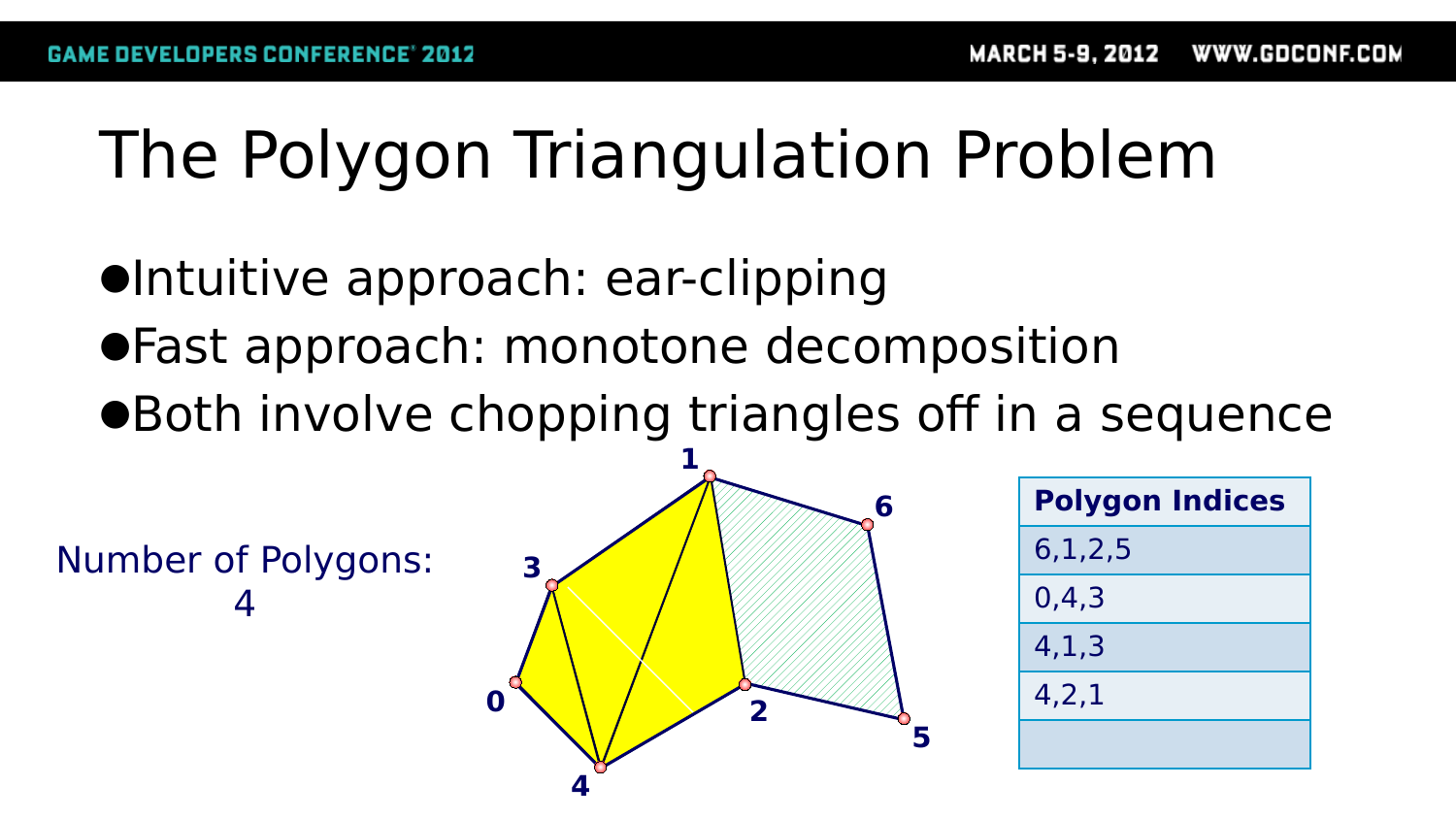

# The Polygon Triangulation Problem
Intuitive approach: ear-clipping
Fast approach: monotone decomposition
Both involve chopping triangles off in a sequence
1
6
3
0
2
5
4

| Polygon Indices |
| --- |
| 6,1,2,5 |
| 0,4,3 |
| 4,1,3 |
| 4,2,1 |
|  |
Number of Polygons:
4